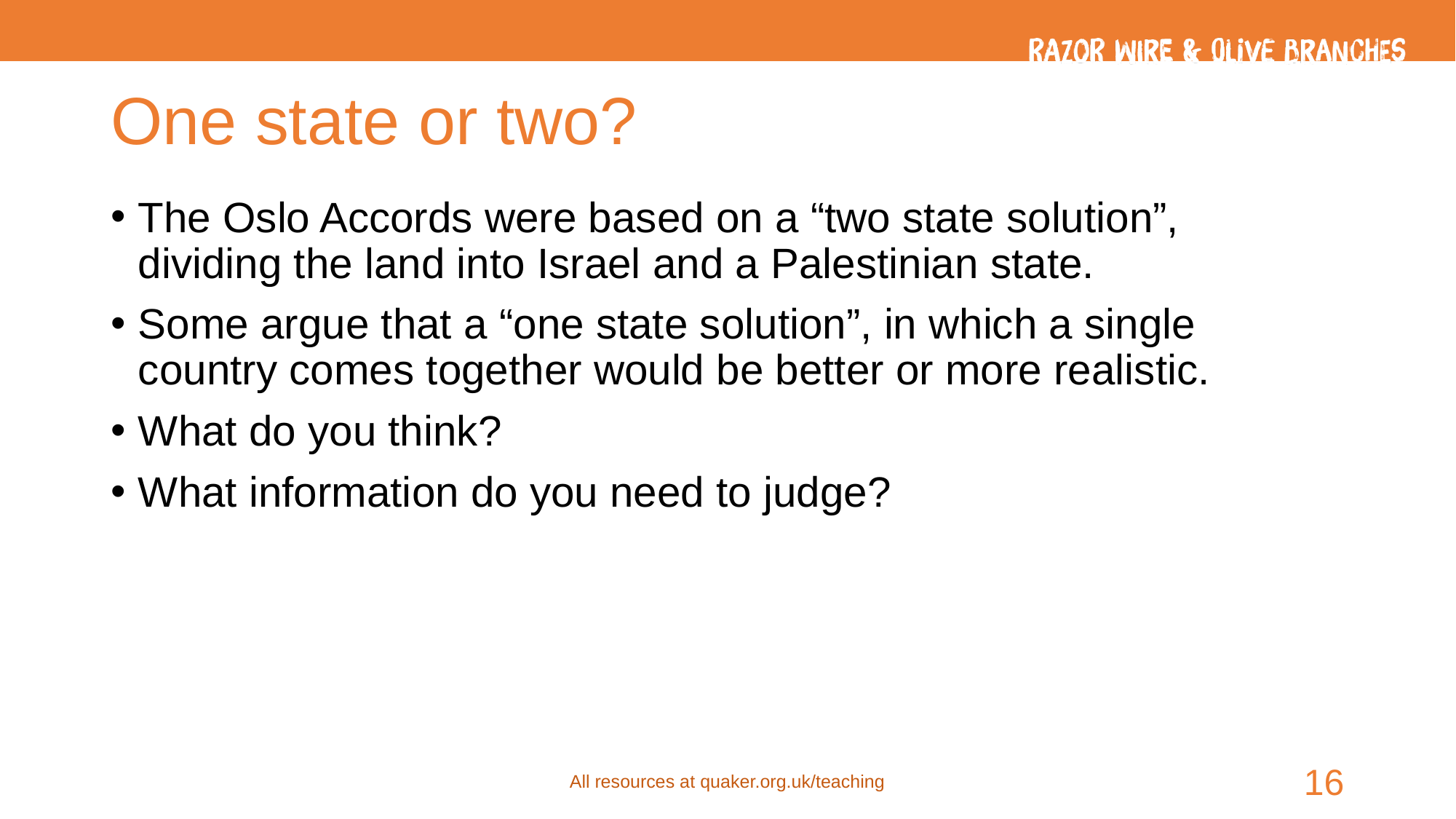

# One state or two?
The Oslo Accords were based on a “two state solution”, dividing the land into Israel and a Palestinian state.
Some argue that a “one state solution”, in which a single country comes together would be better or more realistic.
What do you think?
What information do you need to judge?
All resources at quaker.org.uk/teaching
16